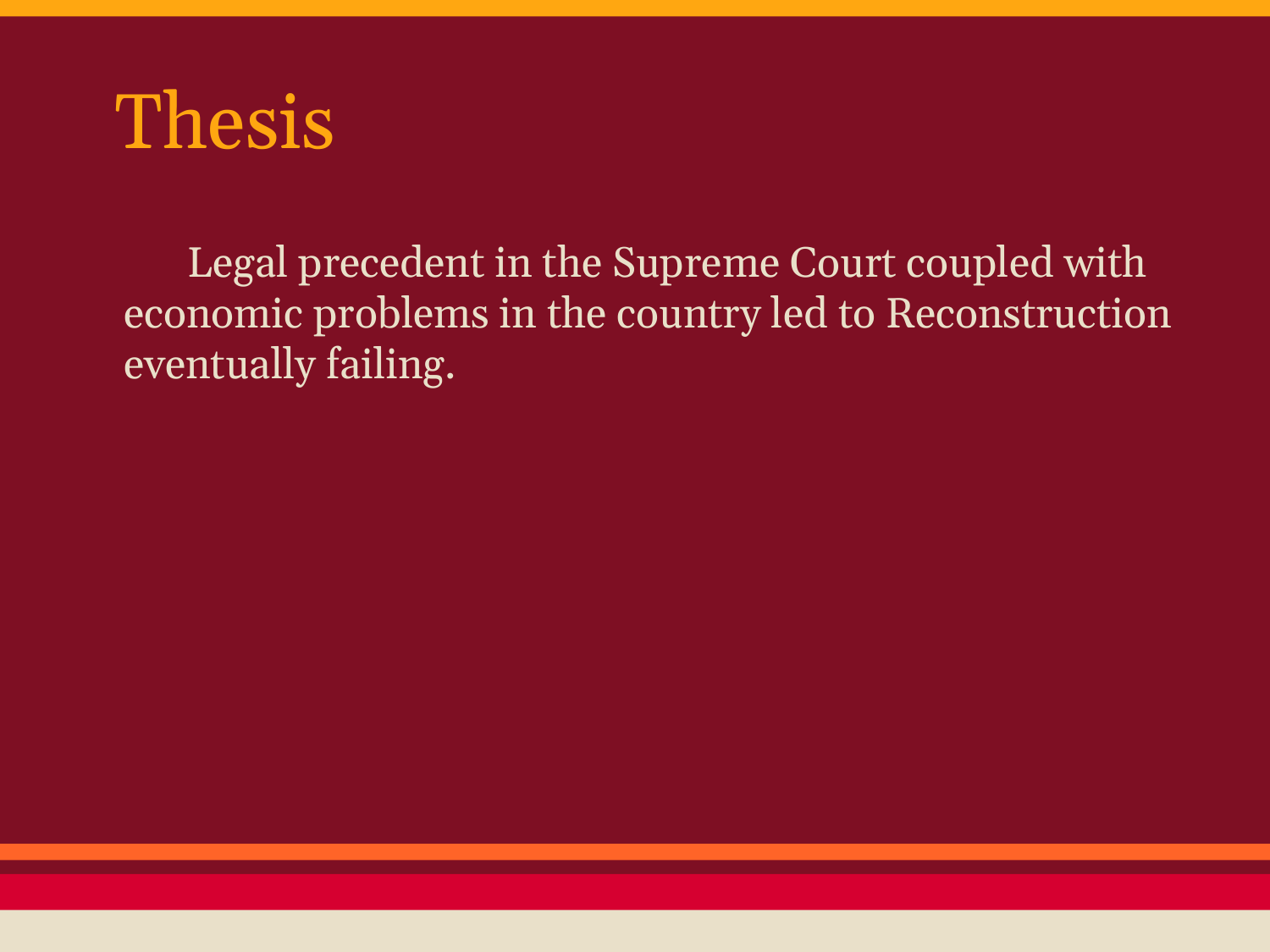

# Thesis
Legal precedent in the Supreme Court coupled with economic problems in the country led to Reconstruction eventually failing.